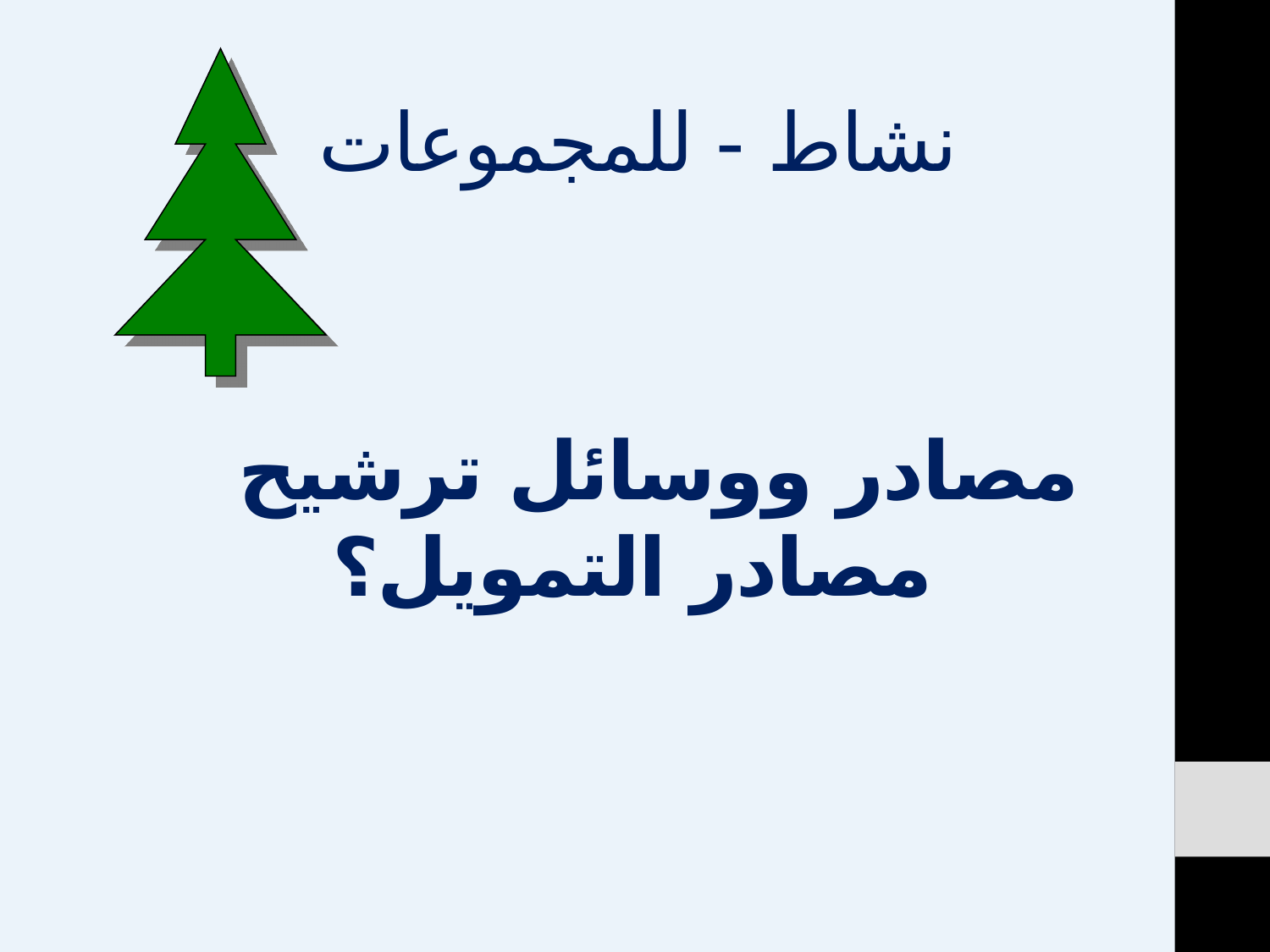

نشاط - للمجموعات
مصادر ووسائل ترشيح
مصادر التمويل؟